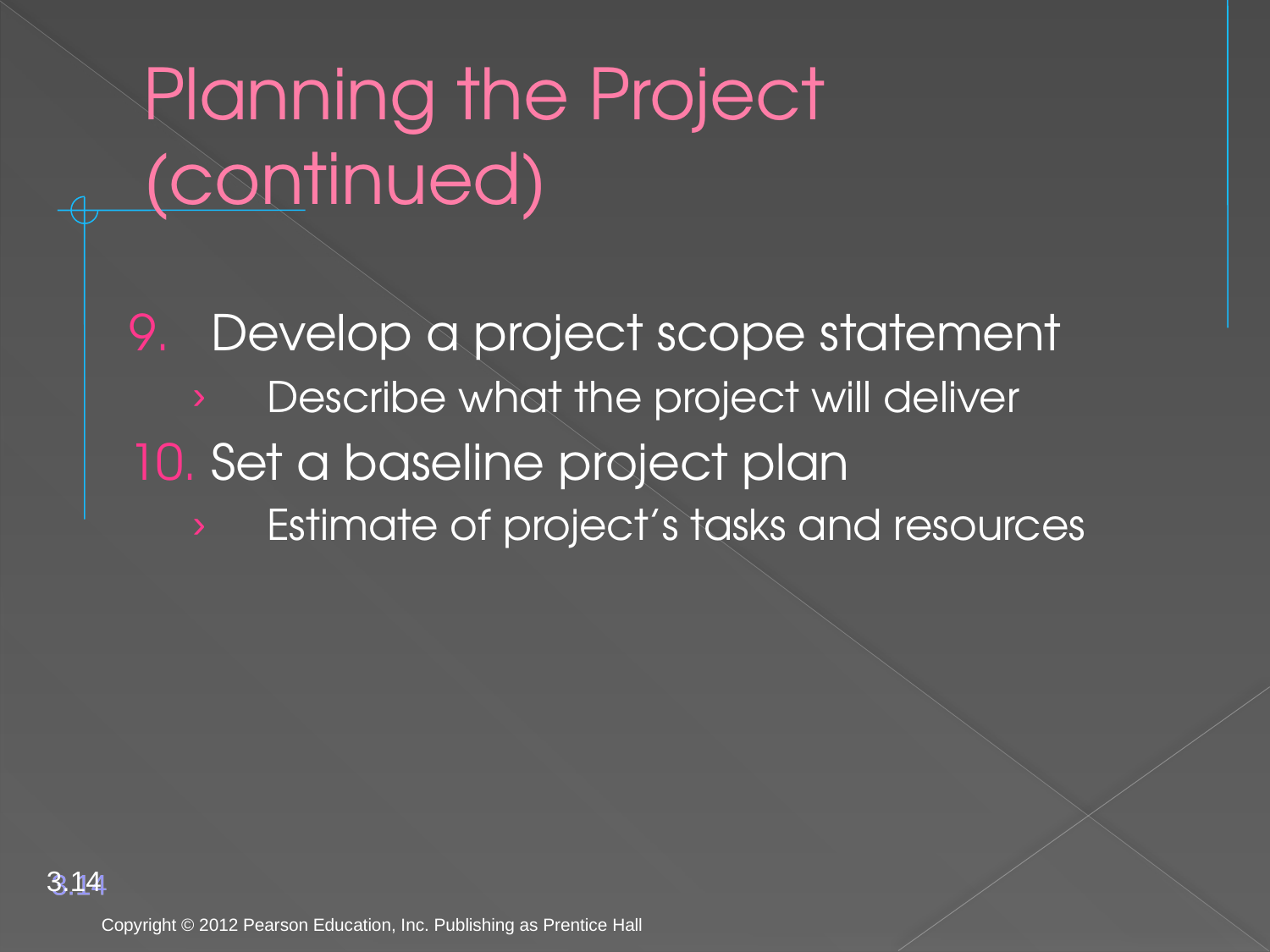

# Planning the Project (continued)

9.   Develop a project scope statement
Describe what the project will deliver
10. Set a baseline project plan
Estimate of project’s tasks and resources
3.14
Copyright © 2012 Pearson Education, Inc. Publishing as Prentice Hall